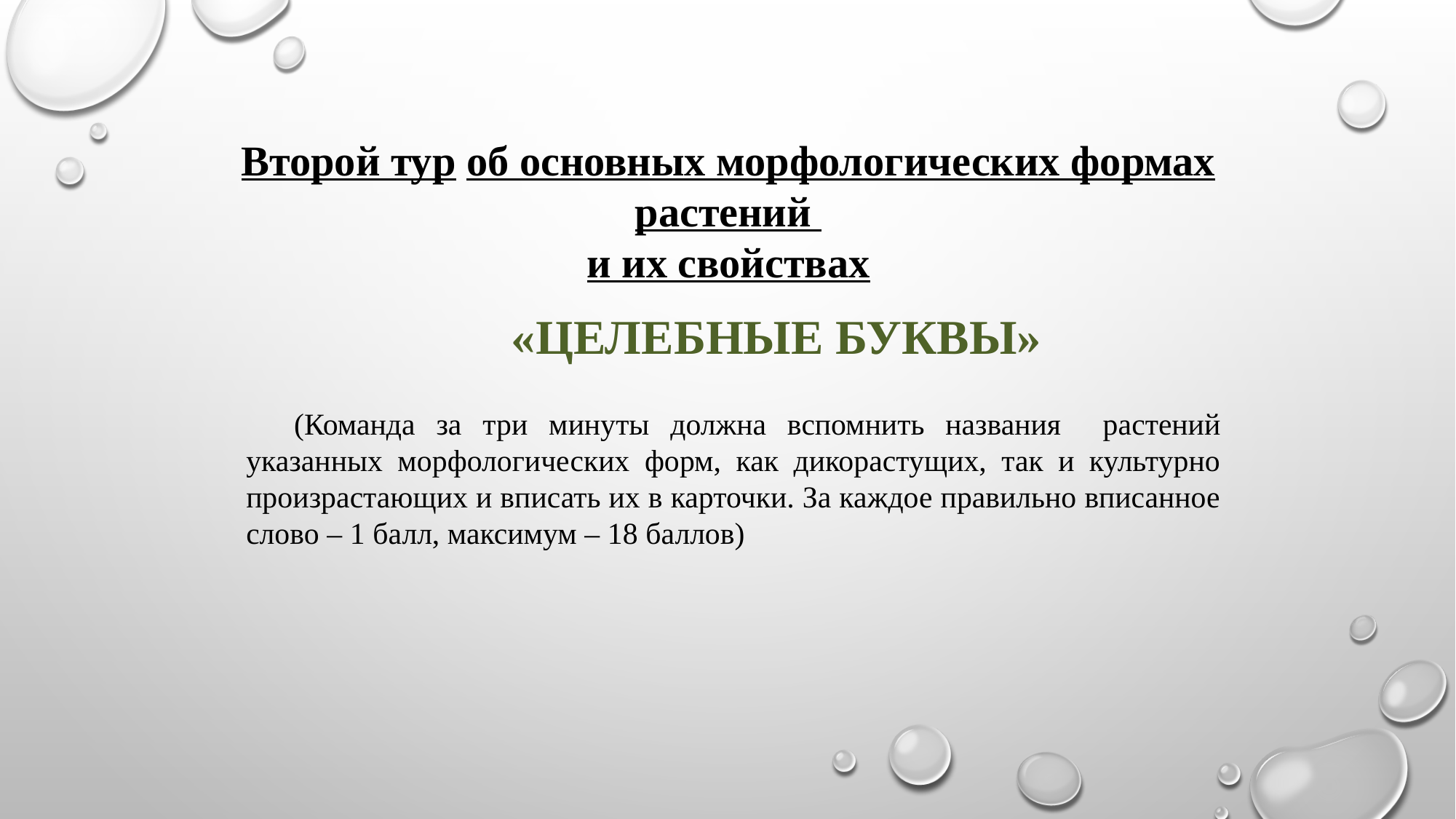

Второй тур об основных морфологических формах растений
и их свойствах
                   «ЦЕЛЕБНЫЕ БУКВЫ»

 (Команда за три минуты должна вспомнить названия  растений указанных морфологических форм, как дикорастущих, так и культурно произрастающих и вписать их в карточки. За каждое правильно вписанное слово – 1 балл, максимум – 18 баллов)